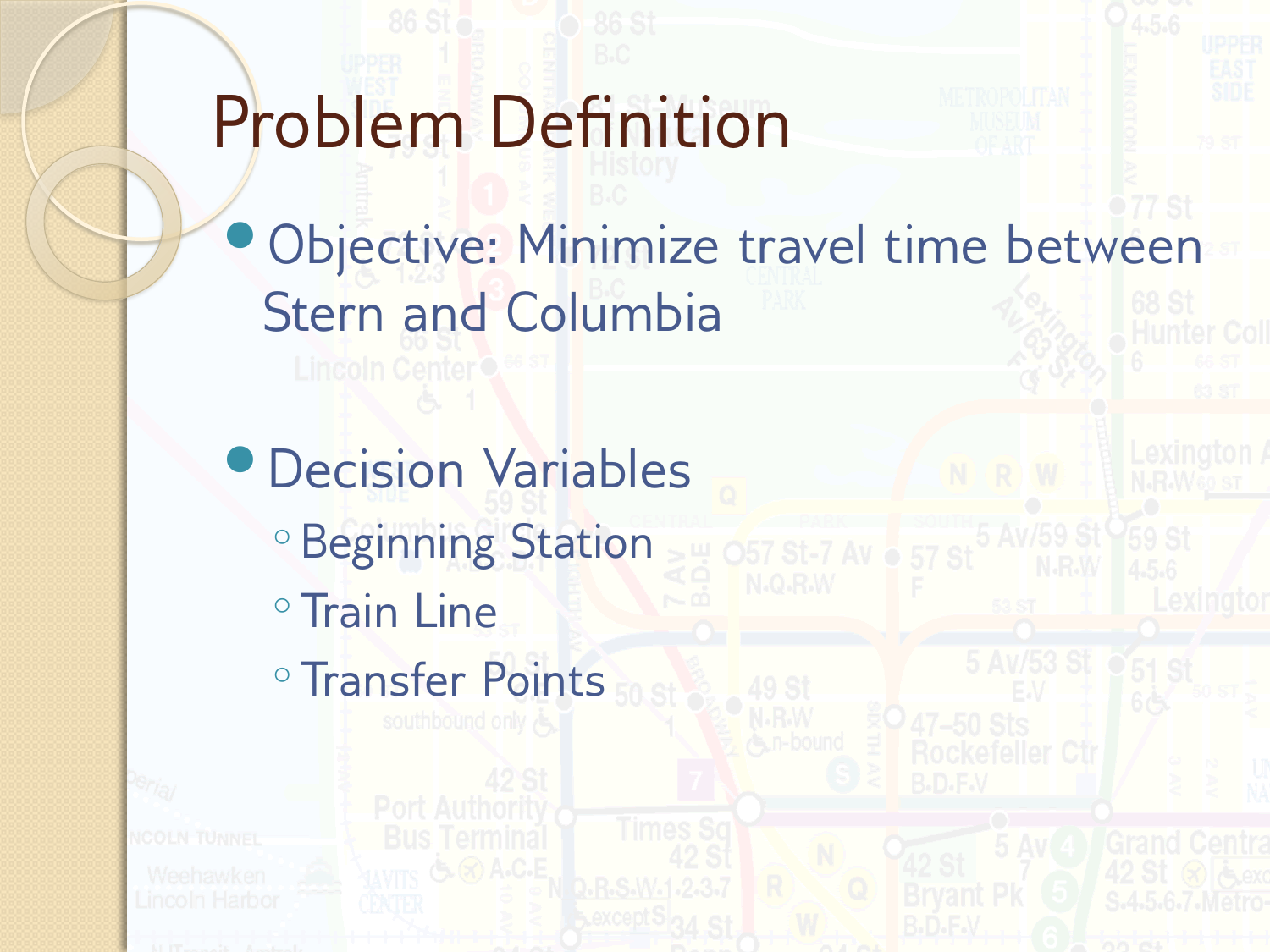

# Problem Definition
Objective: Minimize travel time between Stern and Columbia

Decision Variables
Beginning Station
Train Line
Transfer Points